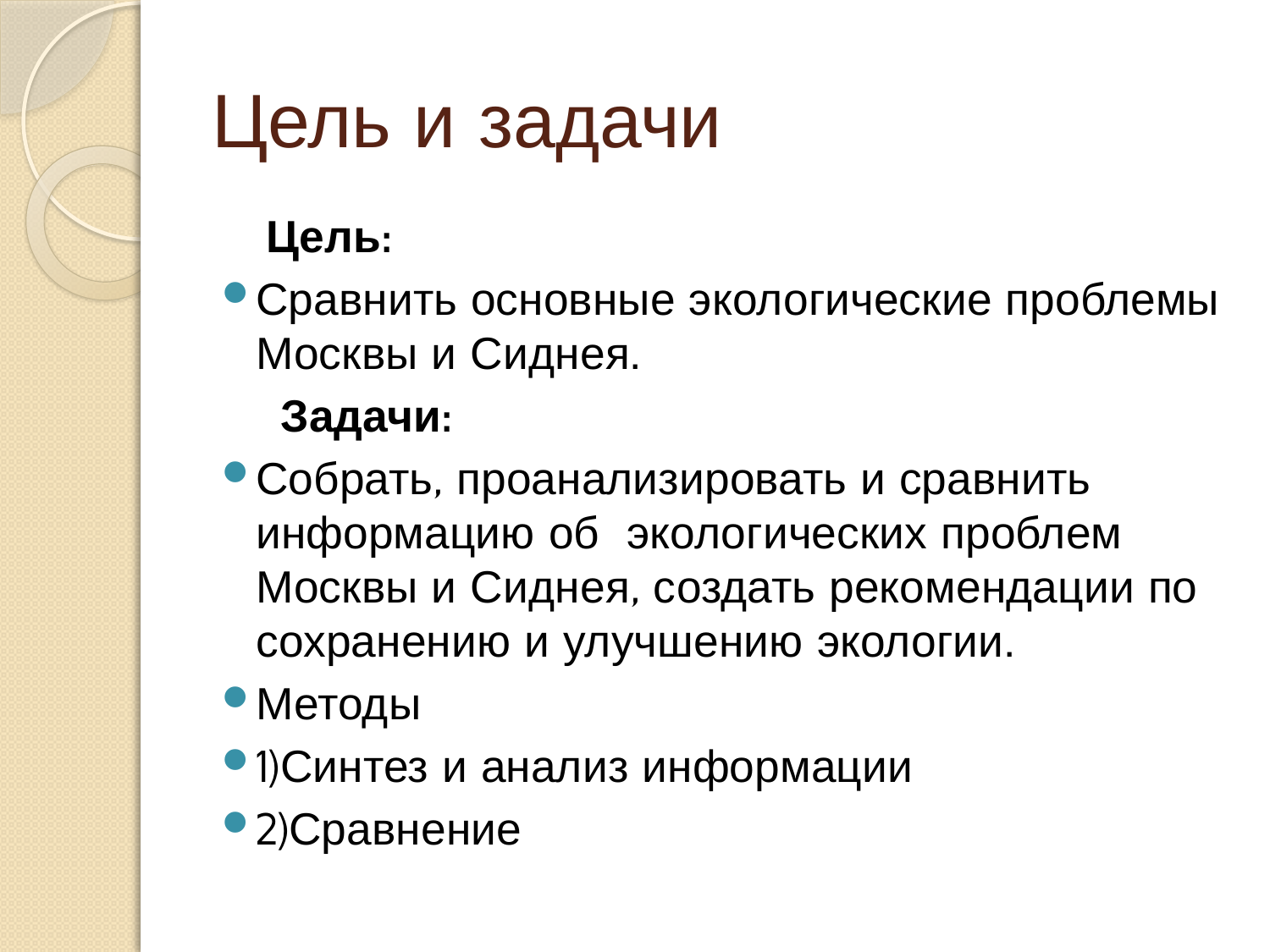

# Цель и задачи
   Цель:
Сравнить основные экологические проблемы Москвы и Сиднея.
    Задачи:
Собрать, проанализировать и сравнить информацию об  экологических проблем Москвы и Сиднея, создать рекомендации по сохранению и улучшению экологии.
Методы
1)Синтез и анализ информации
2)Сравнение